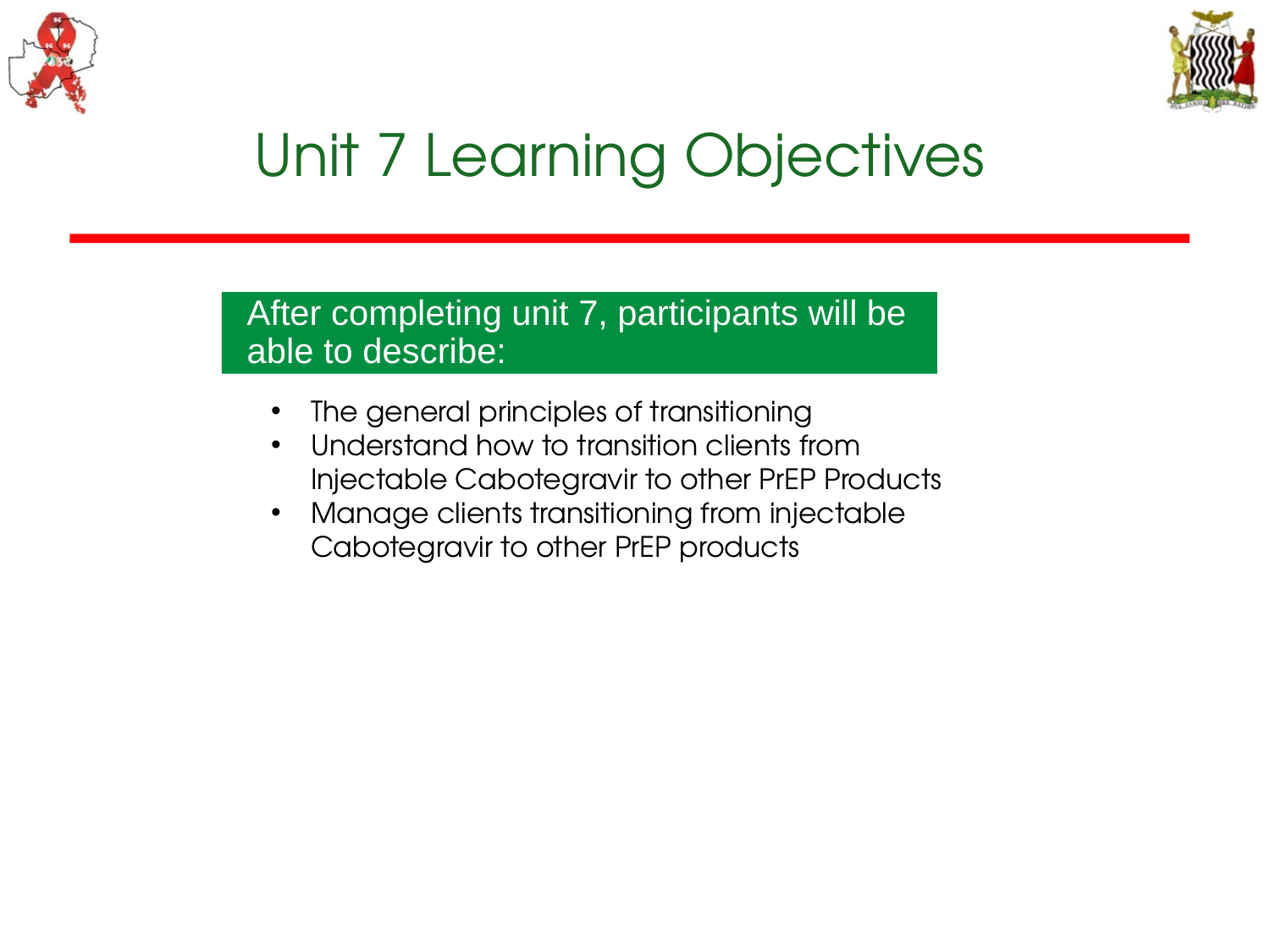

# Unit 7 Learning Objectives
After completing unit 7, participants will be able to describe:​

The general principles of transitioning
Understand how to transition clients from Injectable Cabotegravir to other PrEP Products
Manage clients transitioning from injectable Cabotegravir to other PrEP products